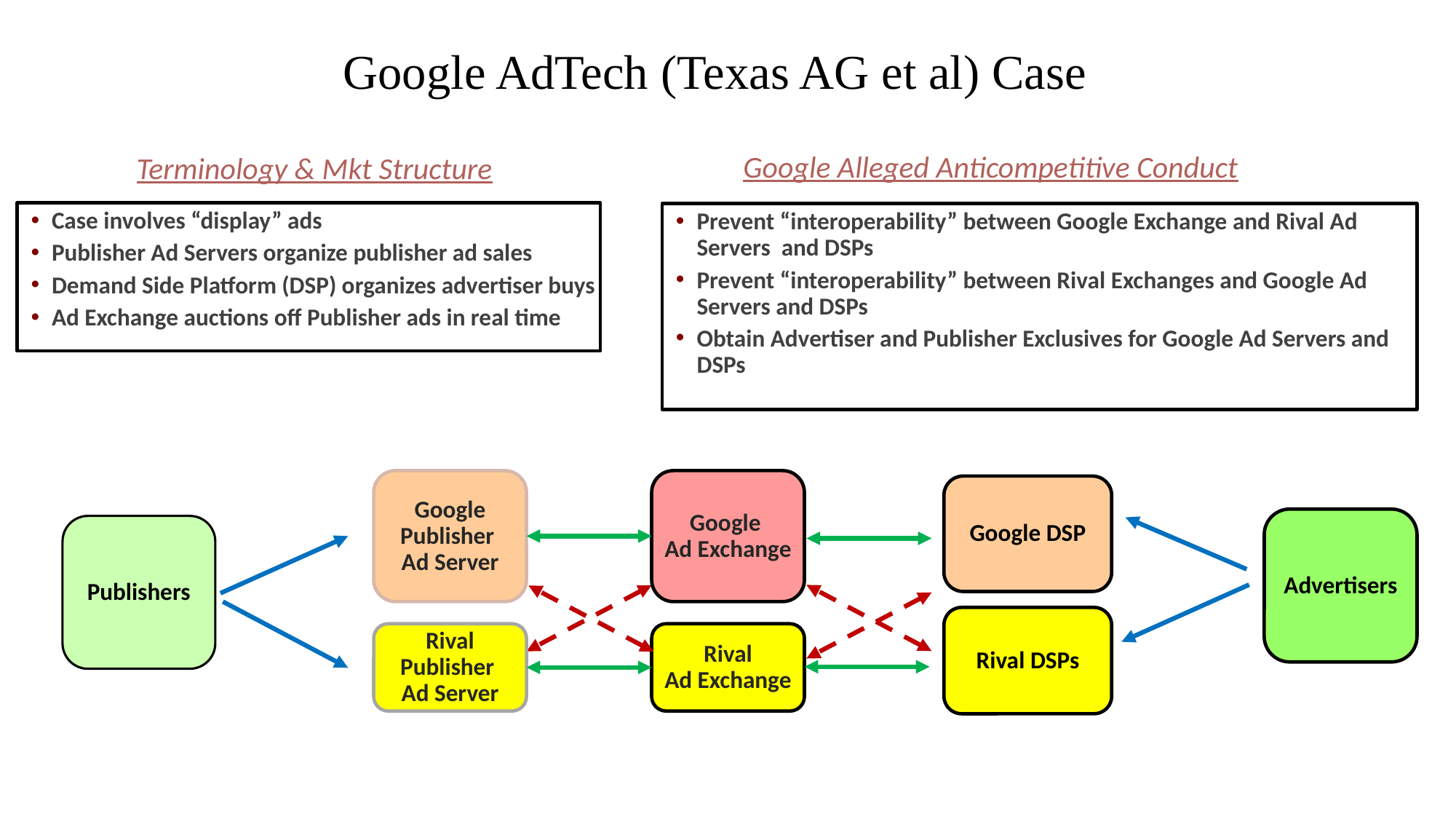

# Google AdTech (Texas AG et al) Case

Google Alleged Anticompetitive Conduct
Terminology & Mkt Structure
Case involves “display” ads
Publisher Ad Servers organize publisher ad sales
Demand Side Platform (DSP) organizes advertiser buys
Ad Exchange auctions off Publisher ads in real time
Prevent “interoperability” between Google Exchange and Rival Ad Servers  and DSPs
Prevent “interoperability” between Rival Exchanges and Google Ad Servers and DSPs
Obtain Advertiser and Publisher Exclusives for Google Ad Servers and DSPs
Google Publisher
Ad Server
Rival Publisher
Ad Server
Google
Ad Exchange
Rival
Ad Exchange
Google DSP
Rival DSPs
Advertisers
Publishers
5/19/2025
Susan Athey – Digital Platform Economics
49